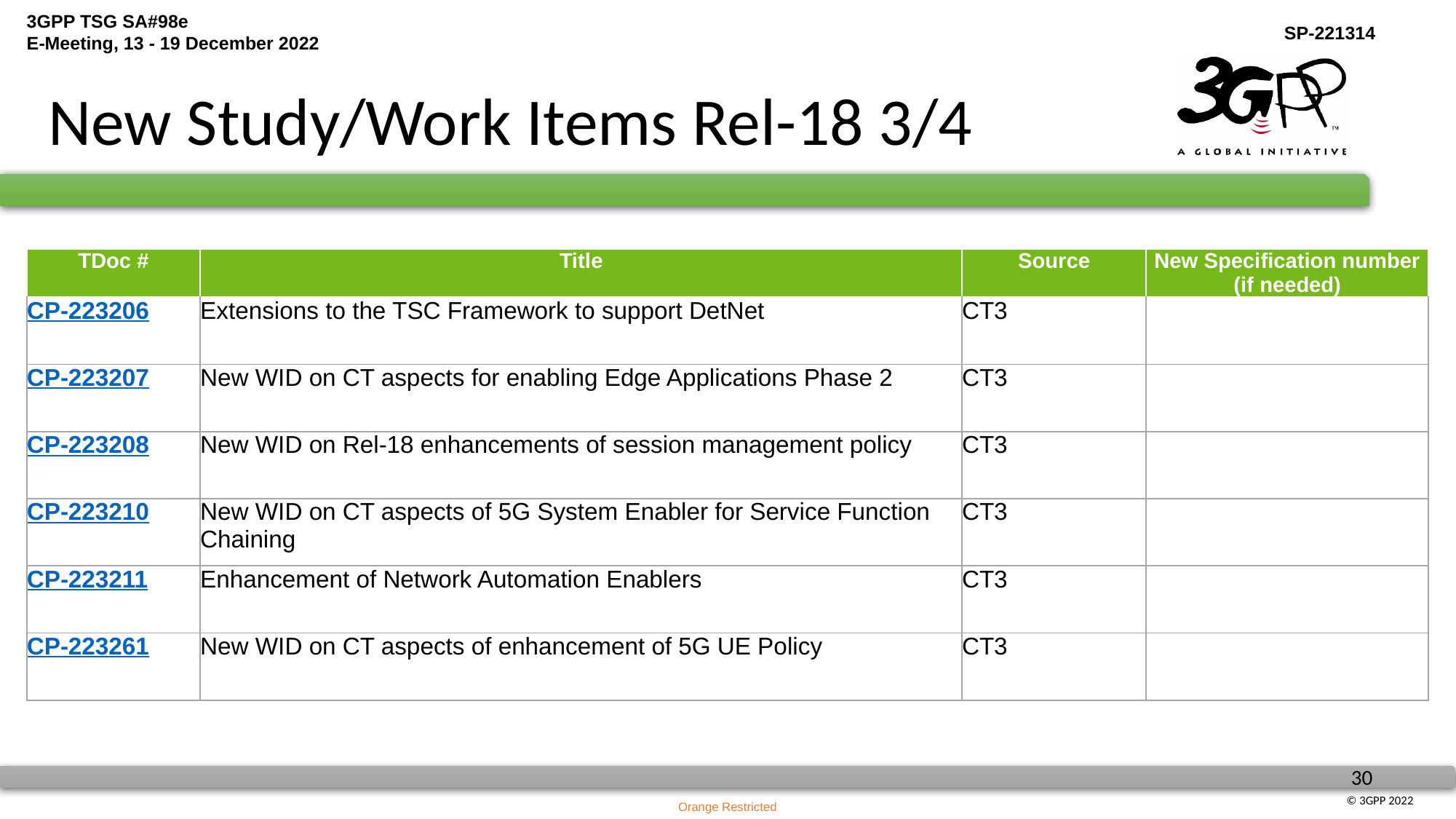

# New Study/Work Items Rel-18 3/4
| TDoc # | Title | Source | New Specification number (if needed) |
| --- | --- | --- | --- |
| CP-223206 | Extensions to the TSC Framework to support DetNet | CT3 |  |
| CP-223207 | New WID on CT aspects for enabling Edge Applications Phase 2 | CT3 |  |
| CP-223208 | New WID on Rel-18 enhancements of session management policy | CT3 |  |
| CP-223210 | New WID on CT aspects of 5G System Enabler for Service Function Chaining | CT3 |  |
| CP-223211 | Enhancement of Network Automation Enablers | CT3 |  |
| CP-223261 | New WID on CT aspects of enhancement of 5G UE Policy | CT3 |  |